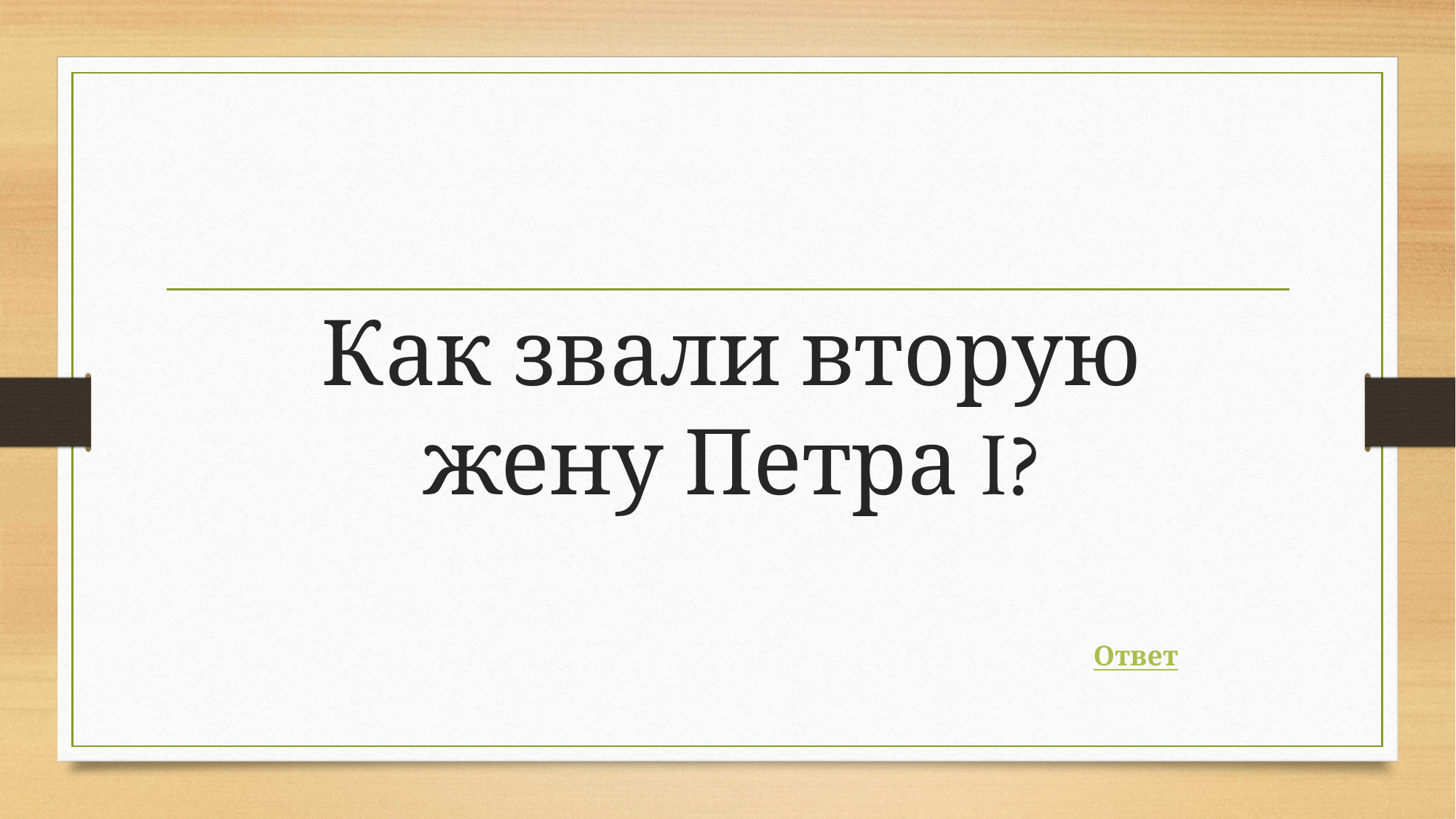

# Как звали вторую жену Петра I?
Ответ